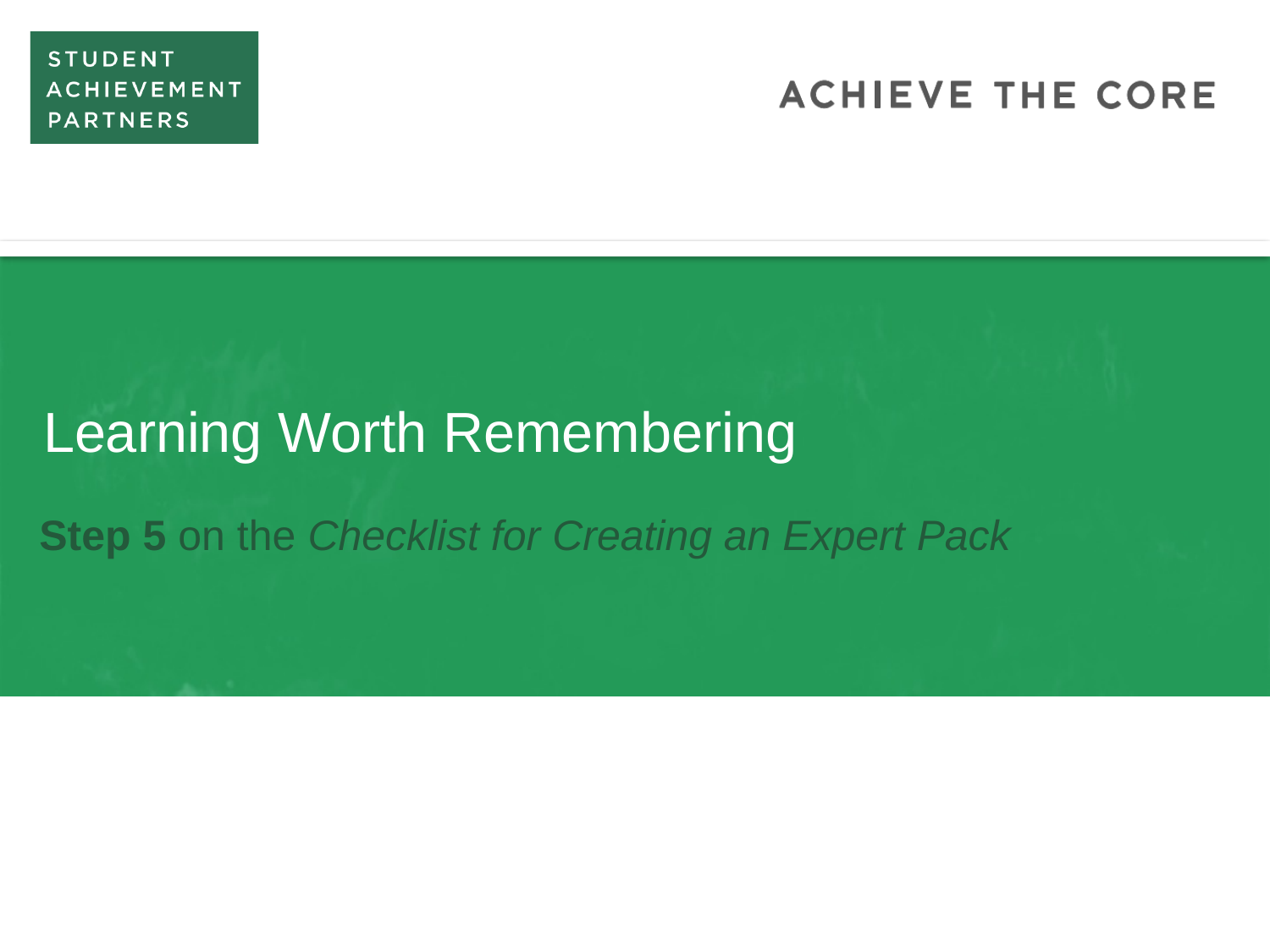

# Learning Worth Remembering
Step 5 on the Checklist for Creating an Expert Pack